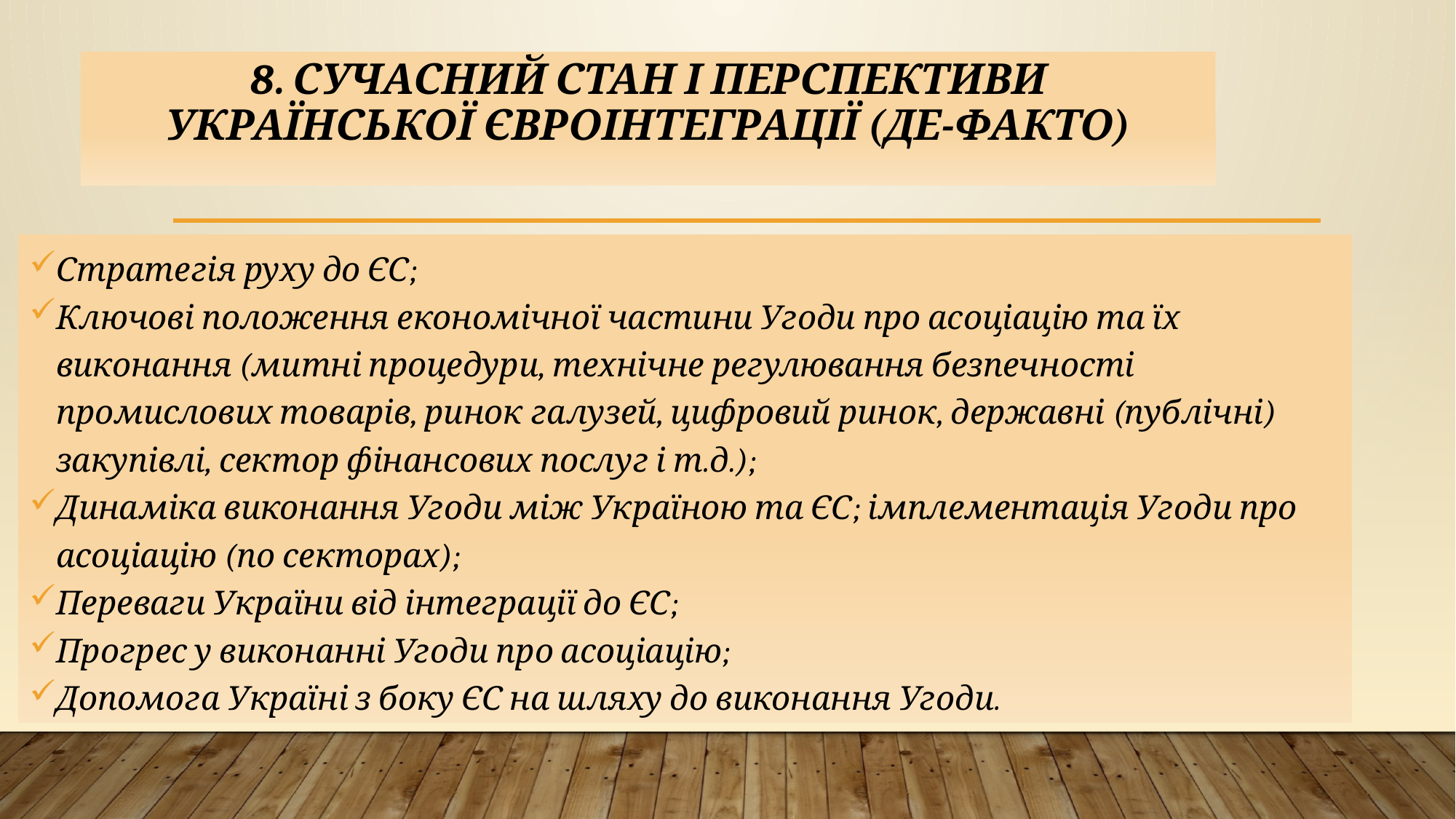

# 8. Сучасний стан і перспективи української євроінтеграції (де-факто)
Стратегія руху до ЄС;
Ключові положення економічної частини Угоди про асоціацію та їх виконання (митні процедури, технічне регулювання безпечності промислових товарів, ринок галузей, цифровий ринок, державні (публічні) закупівлі, сектор фінансових послуг і т.д.);
Динаміка виконання Угоди між Україною та ЄС; імплементація Угоди про асоціацію (по секторах);
Переваги України від інтеграції до ЄС;
Прогрес у виконанні Угоди про асоціацію;
Допомога Україні з боку ЄС на шляху до виконання Угоди.